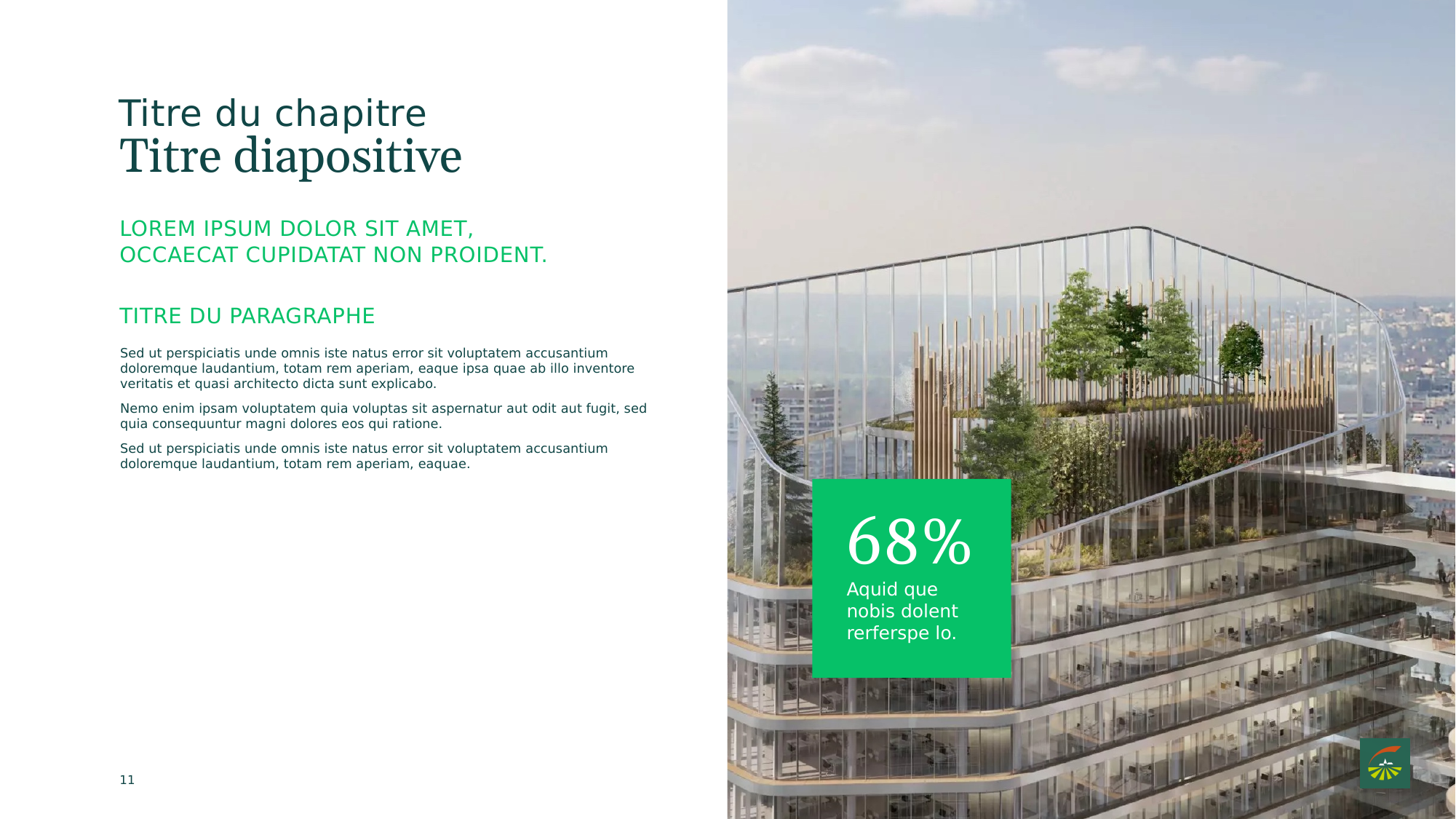

Titre du chapitre
# Titre diapositive
LOREM IPSUM DOLOR SIT AMET,
OCCAECAT CUPIDATAT NON PROIDENT.
TITRE DU PARAGRAPHE
Sed ut perspiciatis unde omnis iste natus error sit voluptatem accusantium doloremque laudantium, totam rem aperiam, eaque ipsa quae ab illo inventore veritatis et quasi architecto dicta sunt explicabo.
Nemo enim ipsam voluptatem quia voluptas sit aspernatur aut odit aut fugit, sed quia consequuntur magni dolores eos qui ratione.
Sed ut perspiciatis unde omnis iste natus error sit voluptatem accusantium doloremque laudantium, totam rem aperiam, eaquae.
68%
Aquid que nobis dolent rerferspe lo.
11